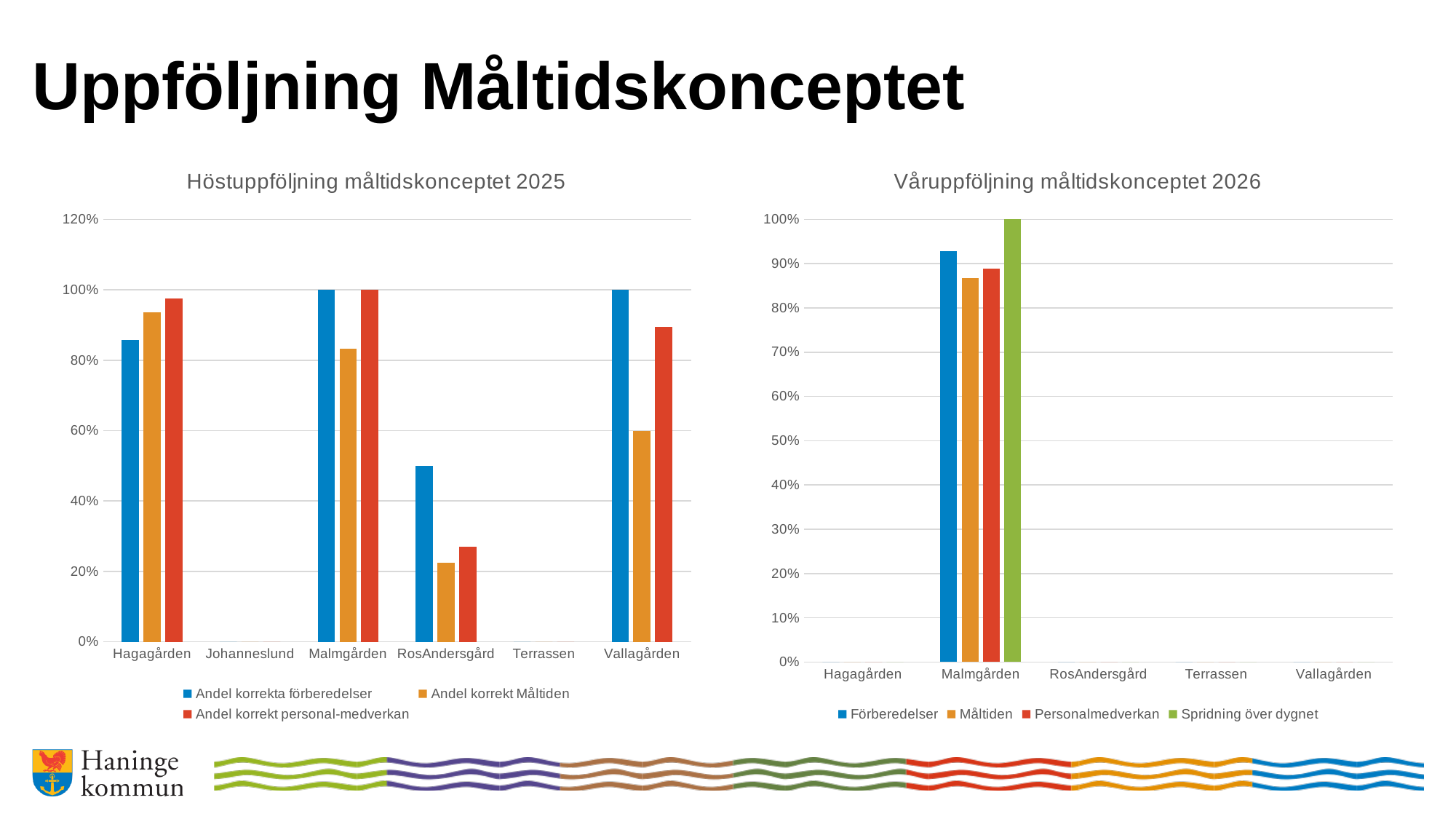

# Uppföljning Måltidskonceptet

### Chart: Höstuppföljning måltidskonceptet 2025

| Category | Andel korrekta förberedelser | Andel korrekt Måltiden | Andel korrekt personal-medverkan |
|---|---|---|---|
| Hagagården | 0.857142857142857 | 0.9357142857142856 | 0.976190476190476 |
| Johanneslund | 0.0 | 0.0 | 0.0 |
| Malmgården | 0.9999999999999998 | 0.8333333333333333 | 0.9999999999999999 |
| RosAndersgård | 0.49999999999999994 | 0.225 | 0.2708333333333333 |
| Terrassen | 0.0 | 0.0 | 0.0 |
| Vallagården | 0.9999999999999998 | 0.6 | 0.8958333333333334 |

### Chart: Våruppföljning måltidskonceptet 2026

| Category | Förberedelser | Måltiden | Personalmedverkan | Spridning över dygnet |
|---|---|---|---|---|
| Hagagården | 0.0 | 0.0 | 0.0 | 0.0 |
| Malmgården | 0.9285714285714284 | 0.8666666666666666 | 0.8888888888888887 | 1.0 |
| RosAndersgård | 0.0 | 0.0 | 0.0 | 0.0 |
| Terrassen | 0.0 | 0.0 | 0.0 | 0.0 |
| Vallagården | 0.0 | 0.0 | 0.0 | 0.0 |